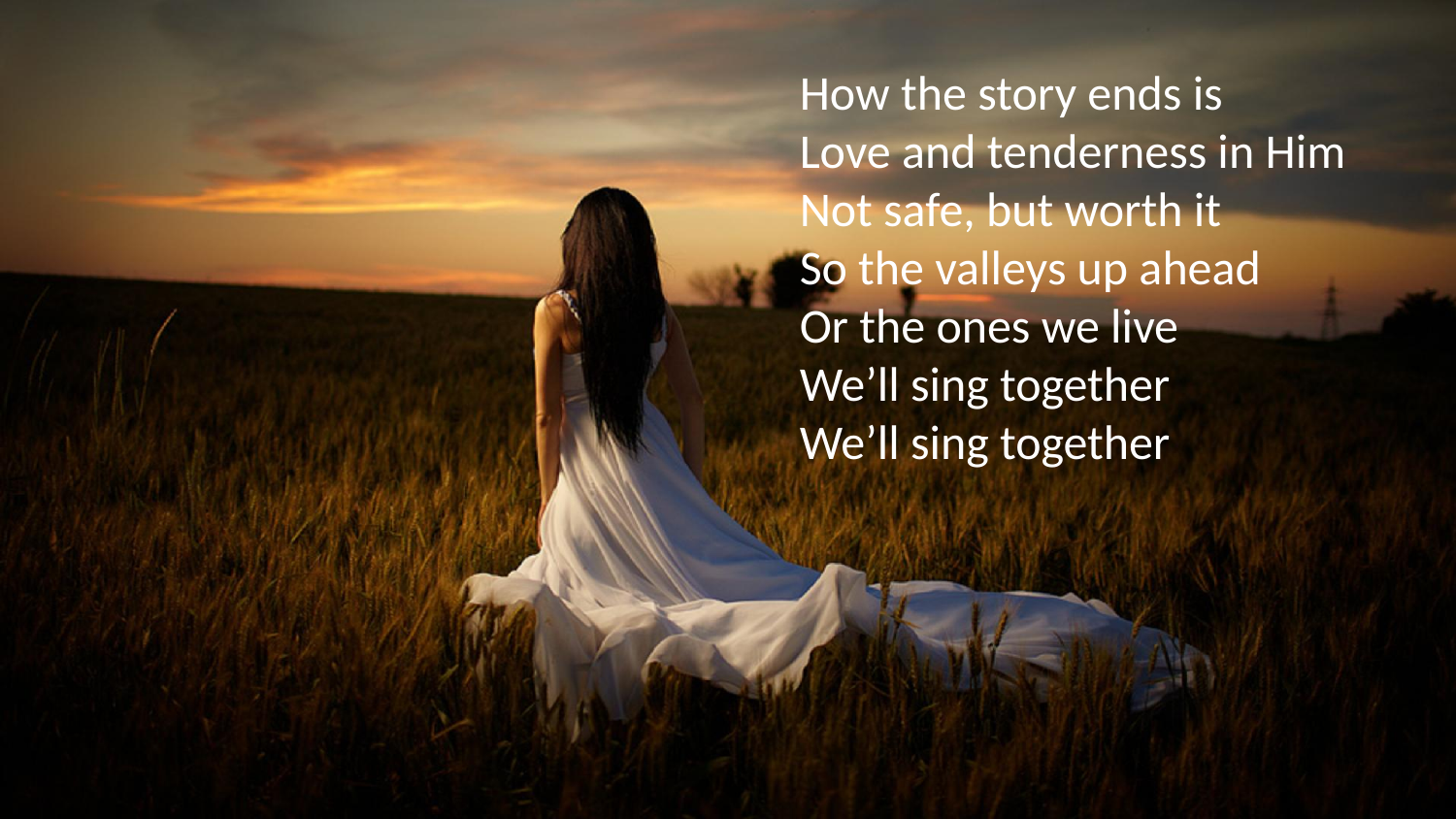

How the story ends is
Love and tenderness in Him
Not safe, but worth it
So the valleys up ahead
Or the ones we live
We’ll sing together
We’ll sing together